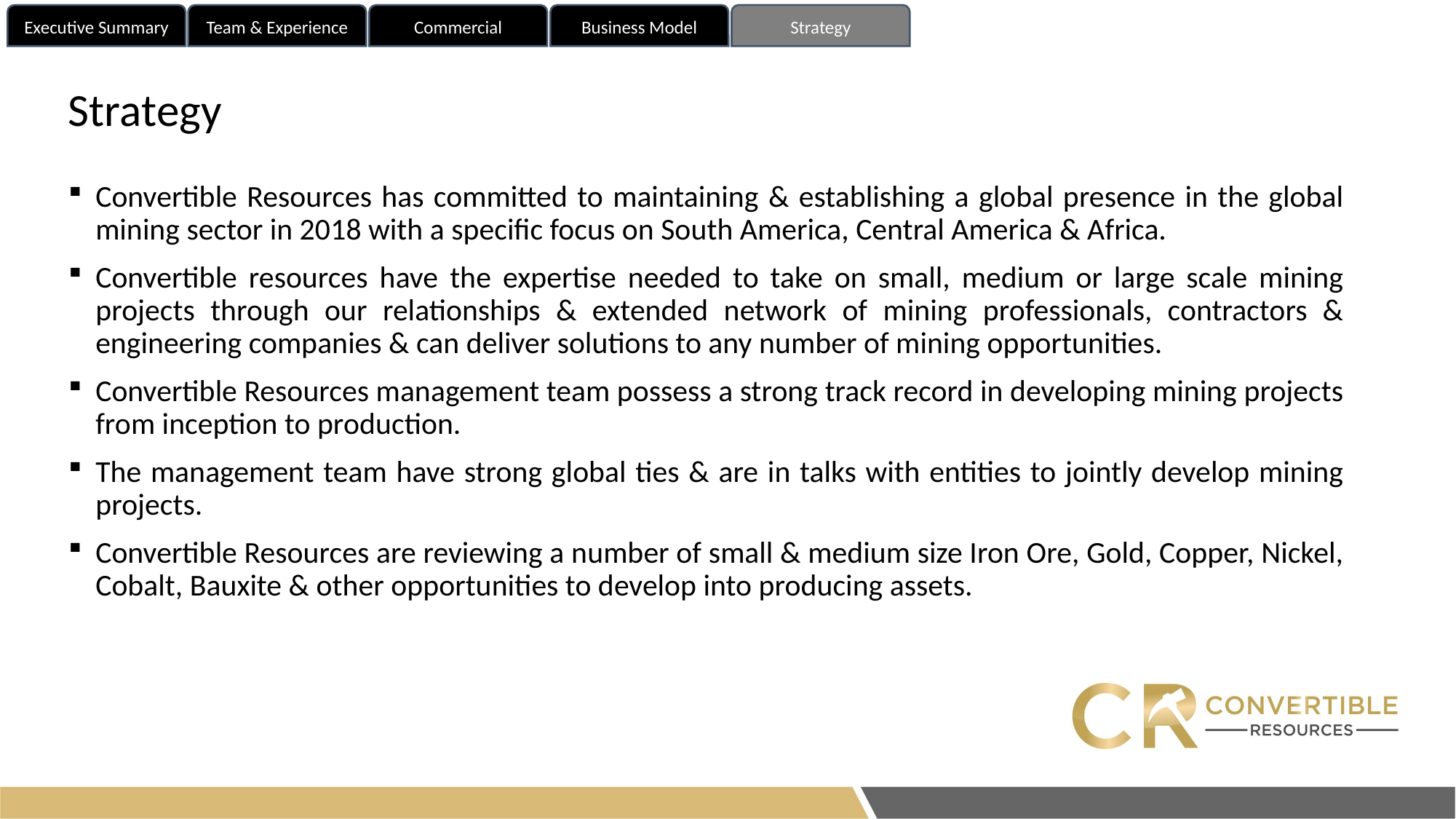

Executive Summary
Team & Experience
Commercial
Business Model
Strategy
# Strategy
Convertible Resources has committed to maintaining & establishing a global presence in the global mining sector in 2018 with a specific focus on South America, Central America & Africa.
Convertible resources have the expertise needed to take on small, medium or large scale mining projects through our relationships & extended network of mining professionals, contractors & engineering companies & can deliver solutions to any number of mining opportunities.
Convertible Resources management team possess a strong track record in developing mining projects from inception to production.
The management team have strong global ties & are in talks with entities to jointly develop mining projects.
Convertible Resources are reviewing a number of small & medium size Iron Ore, Gold, Copper, Nickel, Cobalt, Bauxite & other opportunities to develop into producing assets.